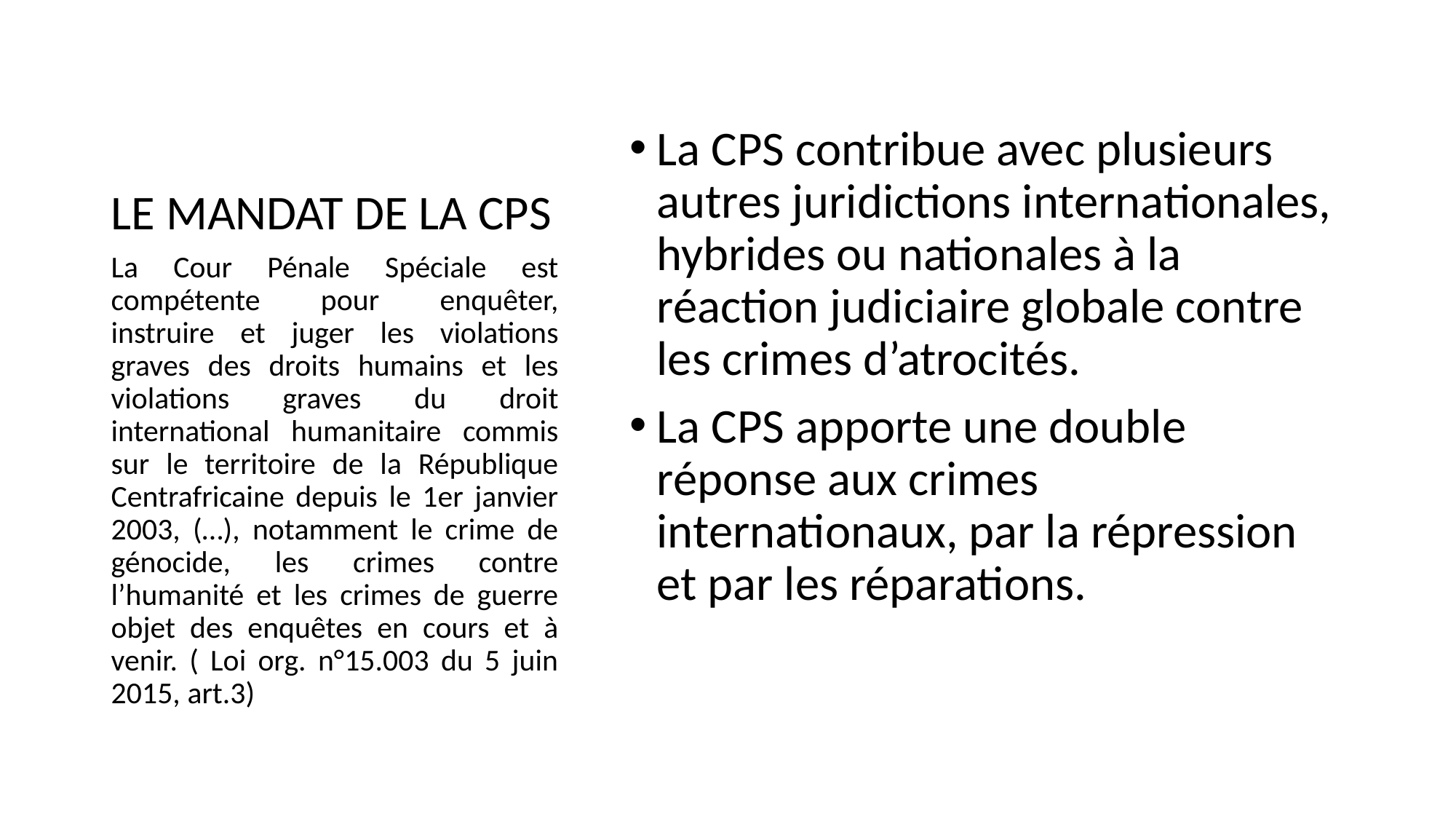

# LE MANDAT DE LA CPS
La CPS contribue avec plusieurs autres juridictions internationales, hybrides ou nationales à la réaction judiciaire globale contre les crimes d’atrocités.
La CPS apporte une double réponse aux crimes internationaux, par la répression et par les réparations.
La Cour Pénale Spéciale est compétente pour enquêter, instruire et juger les violations graves des droits humains et les violations graves du droit international humanitaire commis sur le territoire de la République Centrafricaine depuis le 1er janvier 2003, (…), notamment le crime de génocide, les crimes contre l’humanité et les crimes de guerre objet des enquêtes en cours et à venir. ( Loi org. n°15.003 du 5 juin 2015, art.3)